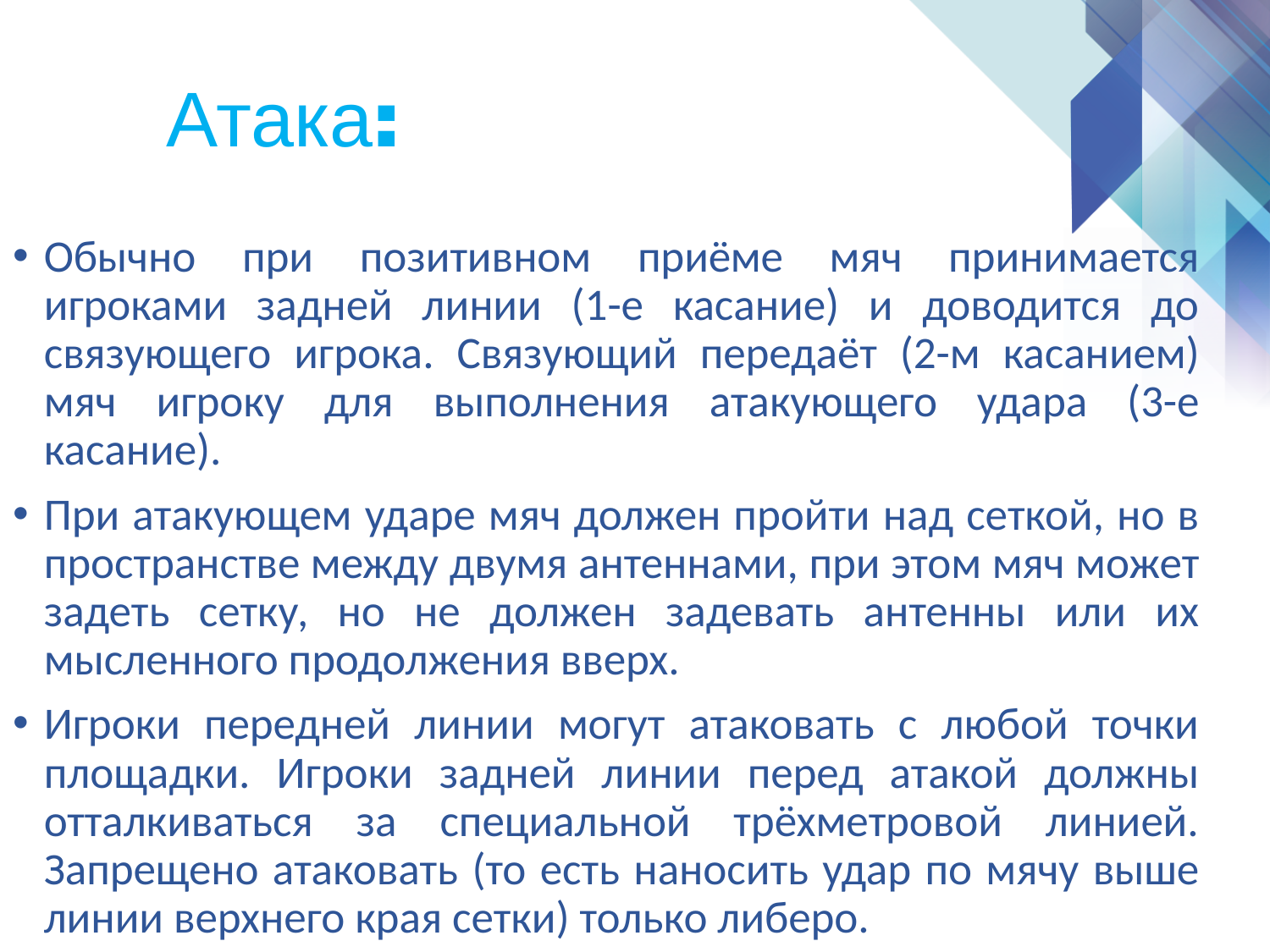

Атака:
# Обычно при позитивном приёме мяч принимается игроками задней линии (1-е касание) и доводится до связующего игрока. Связующий передаёт (2-м касанием) мяч игроку для выполнения атакующего удара (3-е касание).
При атакующем ударе мяч должен пройти над сеткой, но в пространстве между двумя антеннами, при этом мяч может задеть сетку, но не должен задевать антенны или их мысленного продолжения вверх.
Игроки передней линии могут атаковать с любой точки площадки. Игроки задней линии перед атакой должны отталкиваться за специальной трёхметровой линией. Запрещено атаковать (то есть наносить удар по мячу выше линии верхнего края сетки) только либеро.